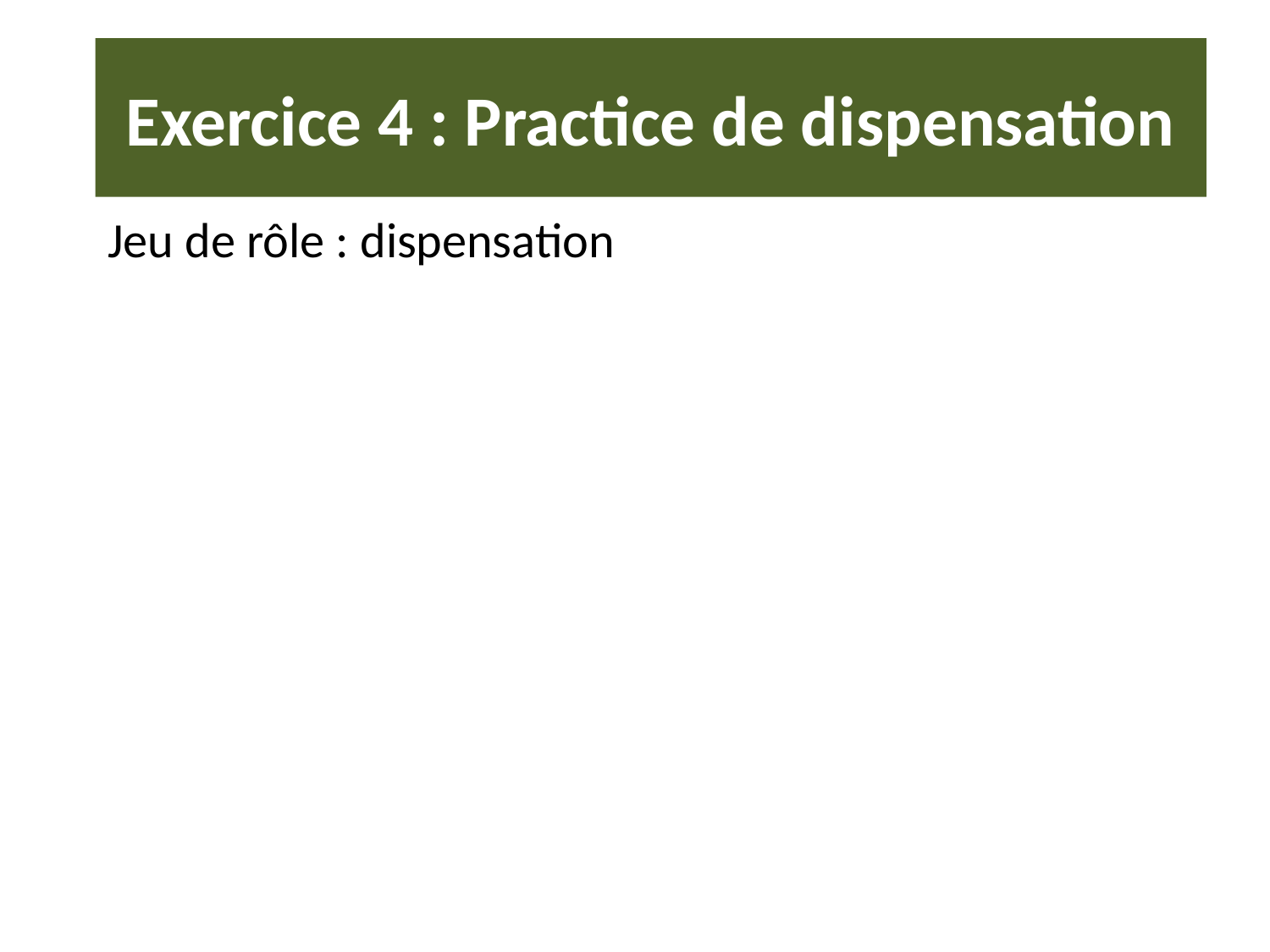

# Exercice 4 : Practice de dispensation
Jeu de rôle : dispensation